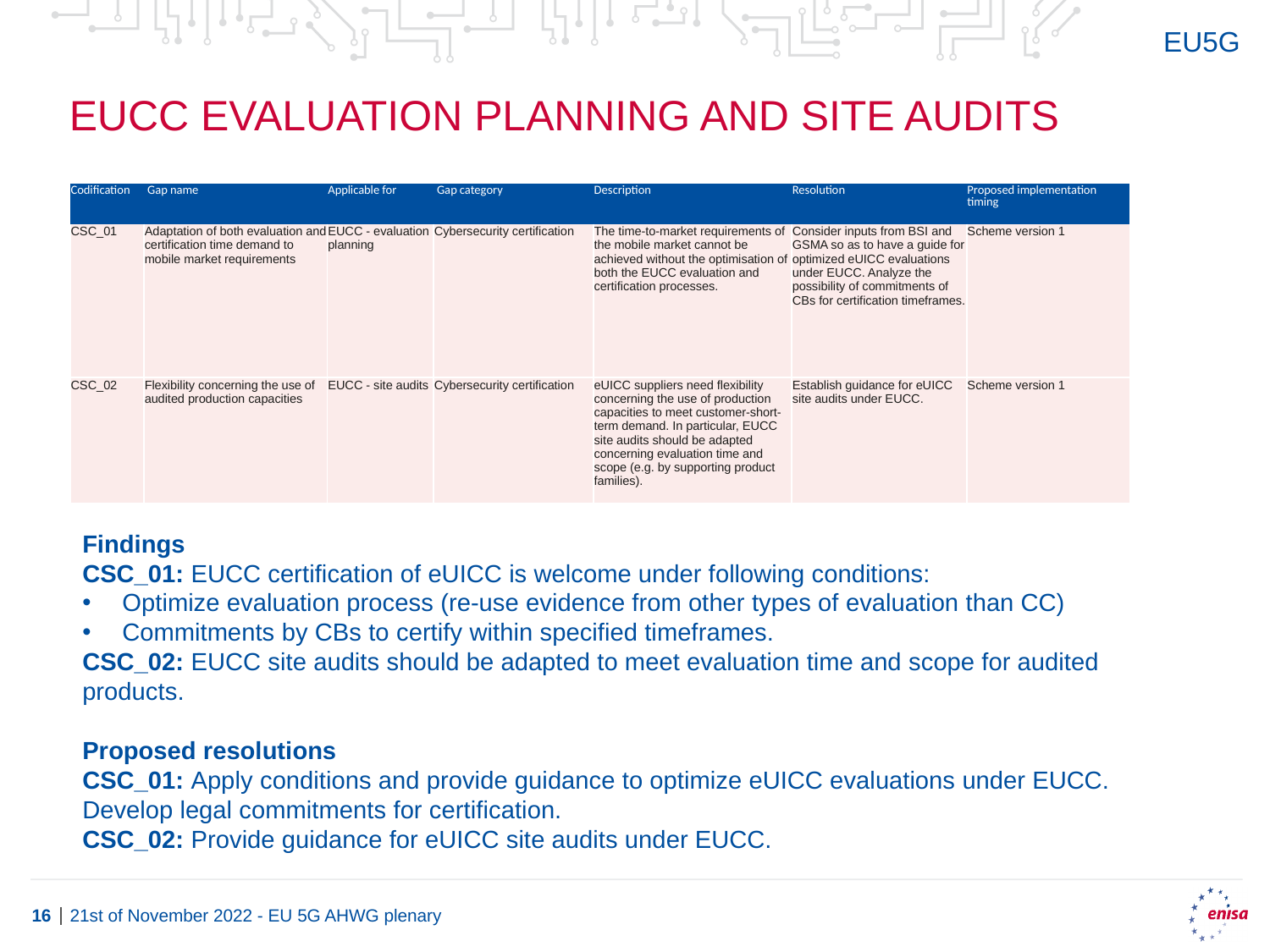

EU5G

# eUCC evaluation planning and site audits
| Codification | Gap name | Applicable for | Gap category | Description | Resolution | Proposed implementation timing |
| --- | --- | --- | --- | --- | --- | --- |
| CSC\_01 | Adaptation of both evaluation and certification time demand to mobile market requirements | EUCC - evaluation planning | Cybersecurity certification | The time-to-market requirements of the mobile market cannot be achieved without the optimisation of both the EUCC evaluation and certification processes. | Consider inputs from BSI and GSMA so as to have a guide for optimized eUICC evaluations under EUCC. Analyze the possibility of commitments of CBs for certification timeframes. | Scheme version 1 |
| CSC\_02 | Flexibility concerning the use of audited production capacities | EUCC - site audits | Cybersecurity certification | eUICC suppliers need flexibility concerning the use of production capacities to meet customer-short-term demand. In particular, EUCC site audits should be adapted concerning evaluation time and scope (e.g. by supporting product families). | Establish guidance for eUICC site audits under EUCC. | Scheme version 1 |
Findings
CSC_01: EUCC certification of eUICC is welcome under following conditions:
Optimize evaluation process (re-use evidence from other types of evaluation than CC)
Commitments by CBs to certify within specified timeframes.
CSC_02: EUCC site audits should be adapted to meet evaluation time and scope for audited products.

Proposed resolutions
CSC_01: Apply conditions and provide guidance to optimize eUICC evaluations under EUCC. Develop legal commitments for certification.
CSC_02: Provide guidance for eUICC site audits under EUCC.
21st of November 2022 - EU 5G AHWG plenary